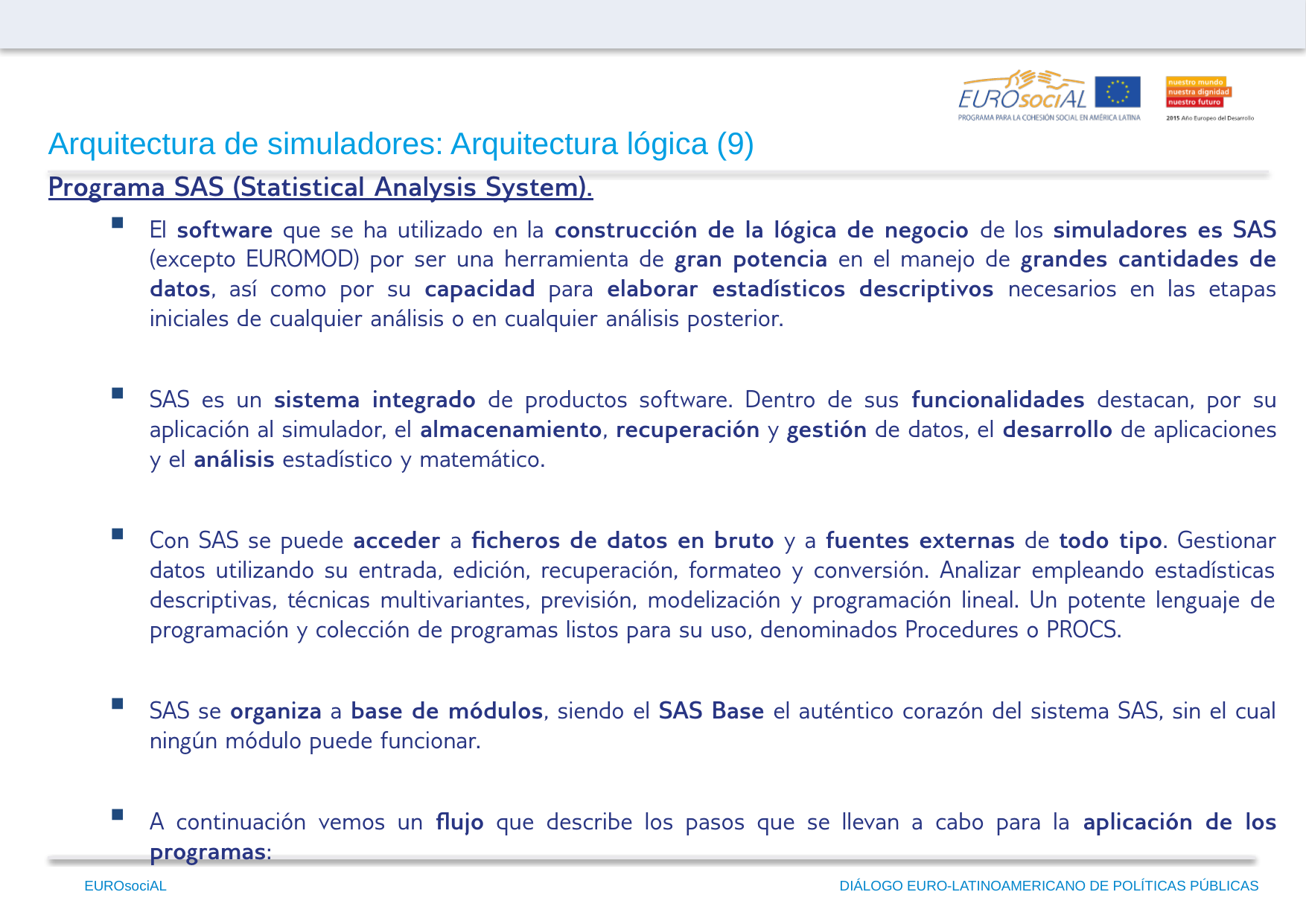

Arquitectura de simuladores: Arquitectura lógica (9)
Programa SAS (Statistical Analysis System).
El software que se ha utilizado en la construcción de la lógica de negocio de los simuladores es SAS (excepto EUROMOD) por ser una herramienta de gran potencia en el manejo de grandes cantidades de datos, así como por su capacidad para elaborar estadísticos descriptivos necesarios en las etapas iniciales de cualquier análisis o en cualquier análisis posterior.

SAS es un sistema integrado de productos software. Dentro de sus funcionalidades destacan, por su aplicación al simulador, el almacenamiento, recuperación y gestión de datos, el desarrollo de aplicaciones y el análisis estadístico y matemático.

Con SAS se puede acceder a ficheros de datos en bruto y a fuentes externas de todo tipo. Gestionar datos utilizando su entrada, edición, recuperación, formateo y conversión. Analizar empleando estadísticas descriptivas, técnicas multivariantes, previsión, modelización y programación lineal. Un potente lenguaje de programación y colección de programas listos para su uso, denominados Procedures o PROCS.

SAS se organiza a base de módulos, siendo el SAS Base el auténtico corazón del sistema SAS, sin el cual ningún módulo puede funcionar.

A continuación vemos un flujo que describe los pasos que se llevan a cabo para la aplicación de los programas: